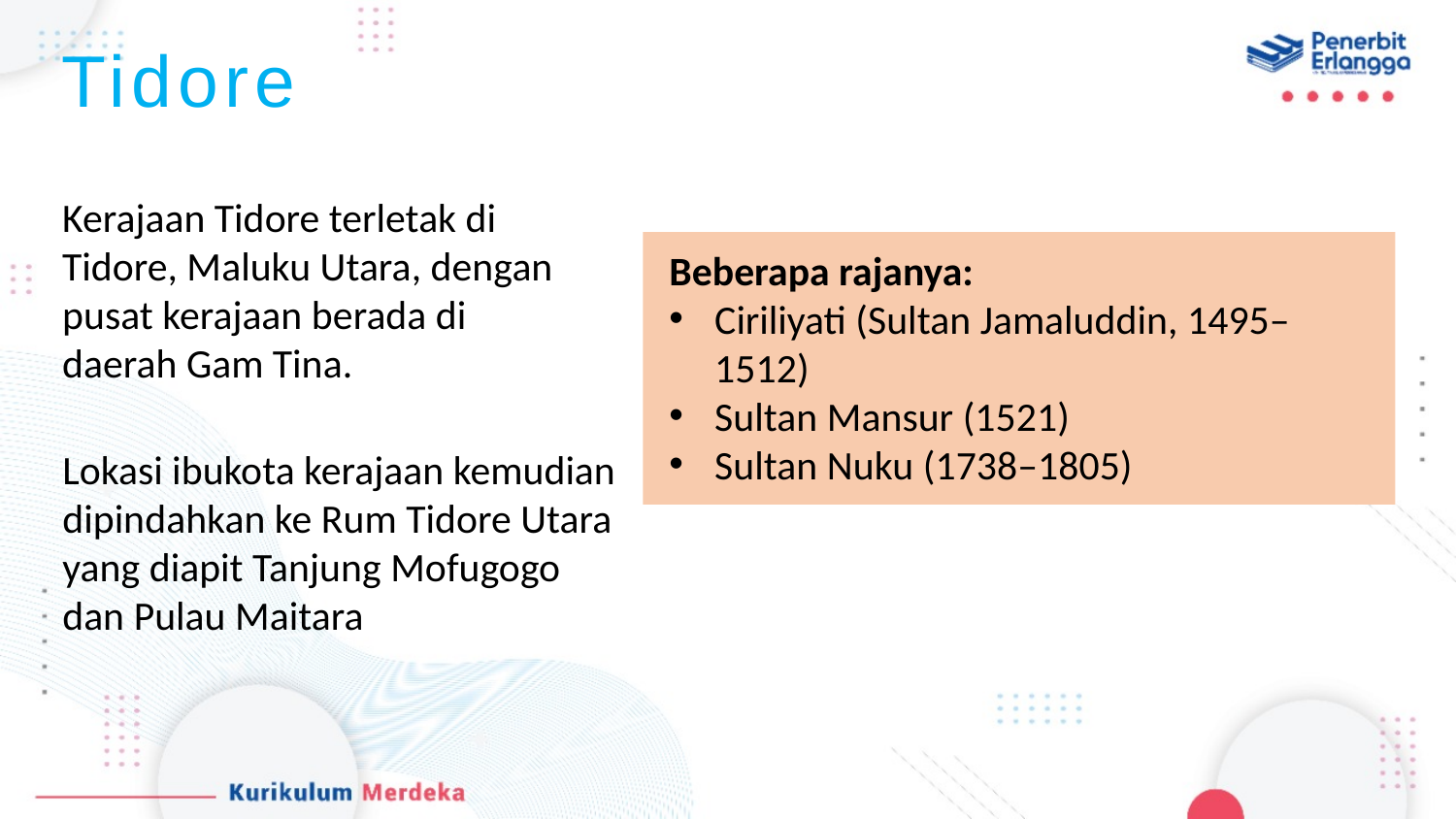

Tidore
Kerajaan Tidore terletak di Tidore, Maluku Utara, dengan pusat kerajaan berada di daerah Gam Tina.
Beberapa rajanya:
Ciriliyati (Sultan Jamaluddin, 1495–1512)
Sultan Mansur (1521)
Sultan Nuku (1738–1805)
Lokasi ibukota kerajaan kemudian dipindahkan ke Rum Tidore Utara yang diapit Tanjung Mofugogo dan Pulau Maitara